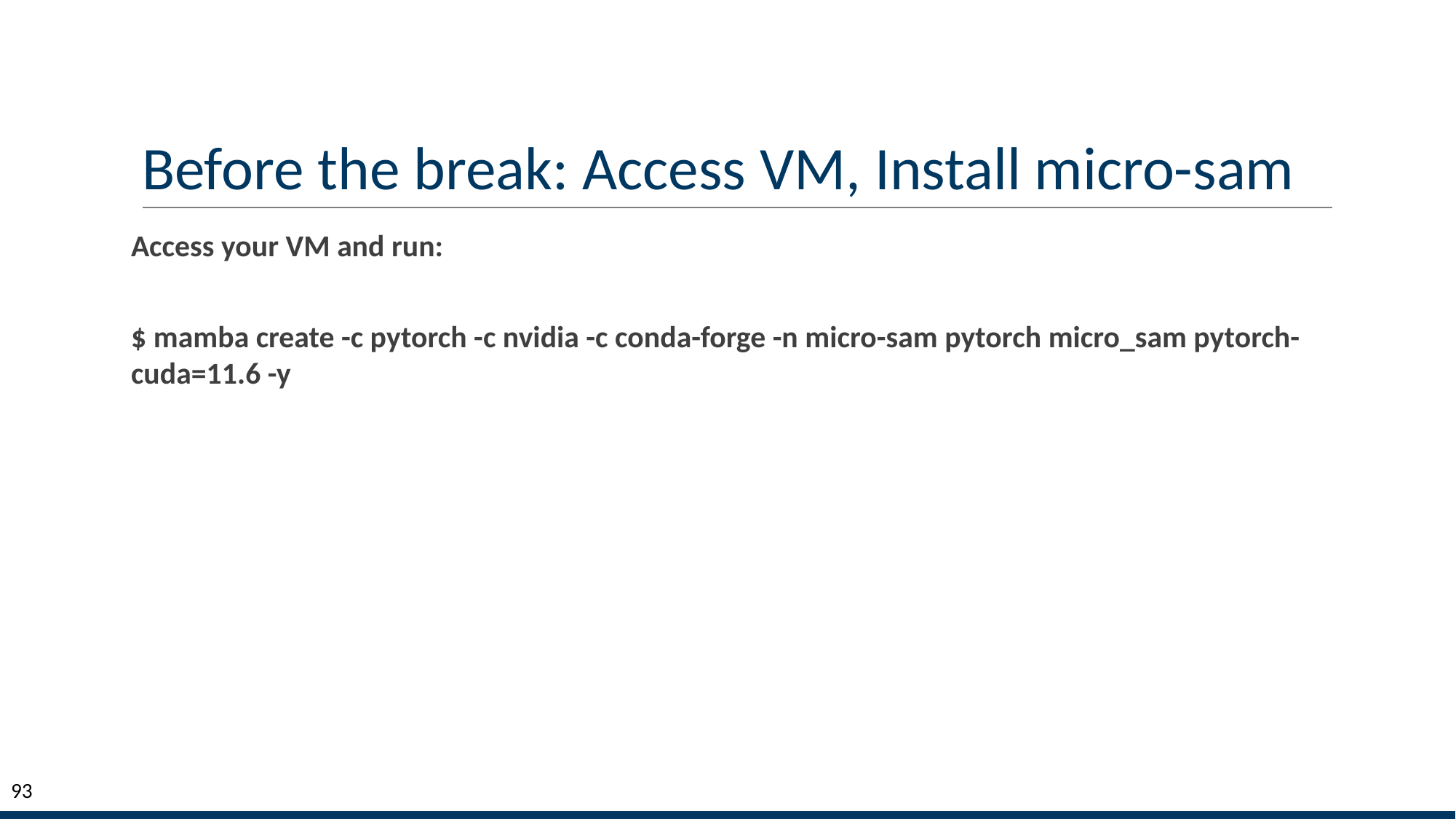

# Before the break: Access VM, Install micro-sam
Access your VM and run:
$ mamba create -c pytorch -c nvidia -c conda-forge -n micro-sam pytorch micro_sam pytorch-cuda=11.6 -y
93